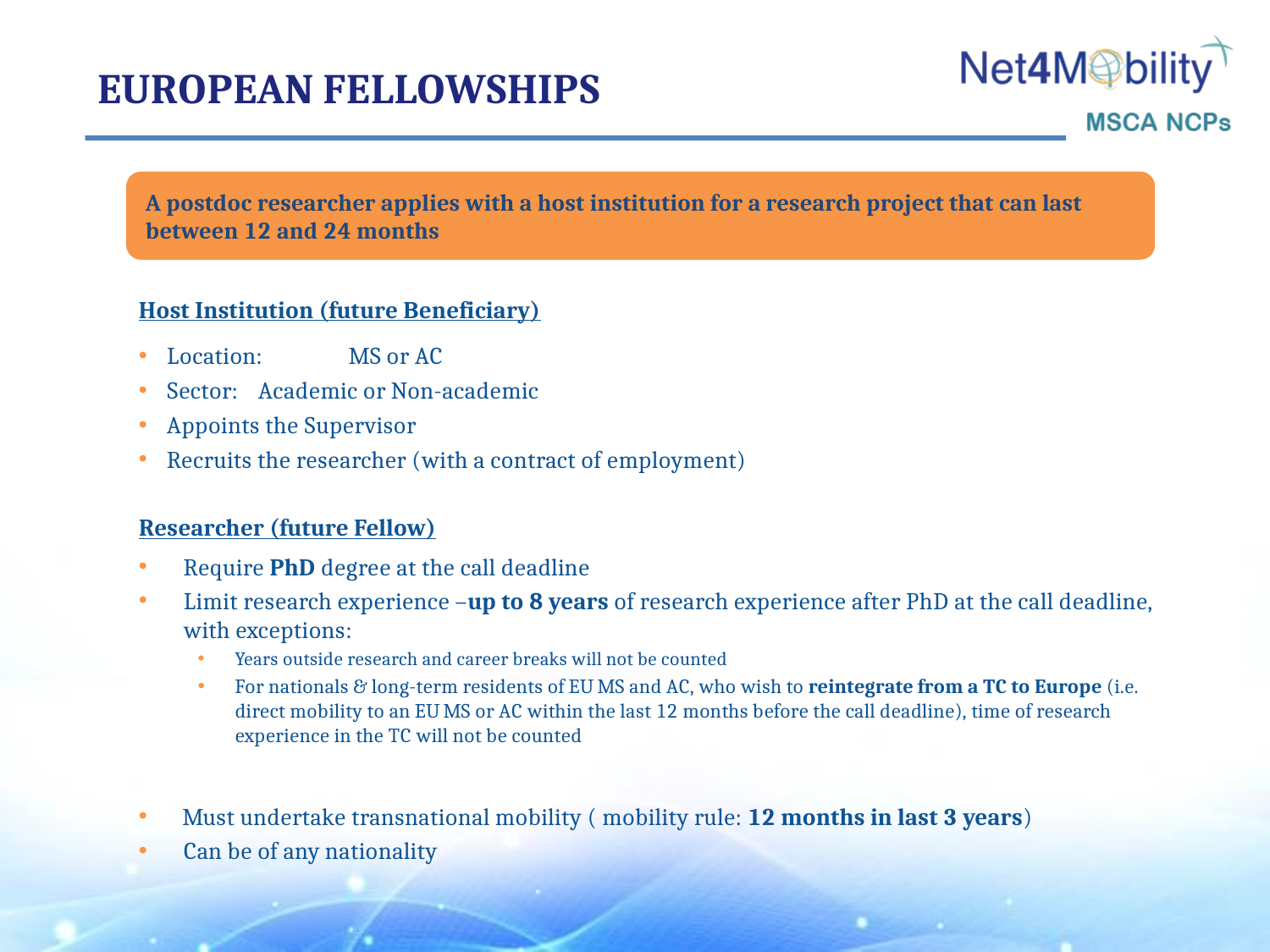

European Fellowshıps
European Fellowships
A postdoc researcher applies with a host institution for a research project that can last between 12 and 24 months
Host Institution (future Beneficiary)

Location:	MS or AC
Sector:		Academic or Non-academic
Appoints the Supervisor
Recruits the researcher (with a contract of employment)

Researcher (future Fellow)
Require PhD degree at the call deadline
Limit research experience –up to 8 years of research experience after PhD at the call deadline, with exceptions:
Years outside research and career breaks will not be counted
For nationals & long-term residents of EU MS and AC, who wish to reintegrate from a TC to Europe (i.e. direct mobility to an EU MS or AC within the last 12 months before the call deadline), time of research experience in the TC will not be counted

Must undertake transnational mobility ( mobility rule: 12 months in last 3 years)
Can be of any nationality